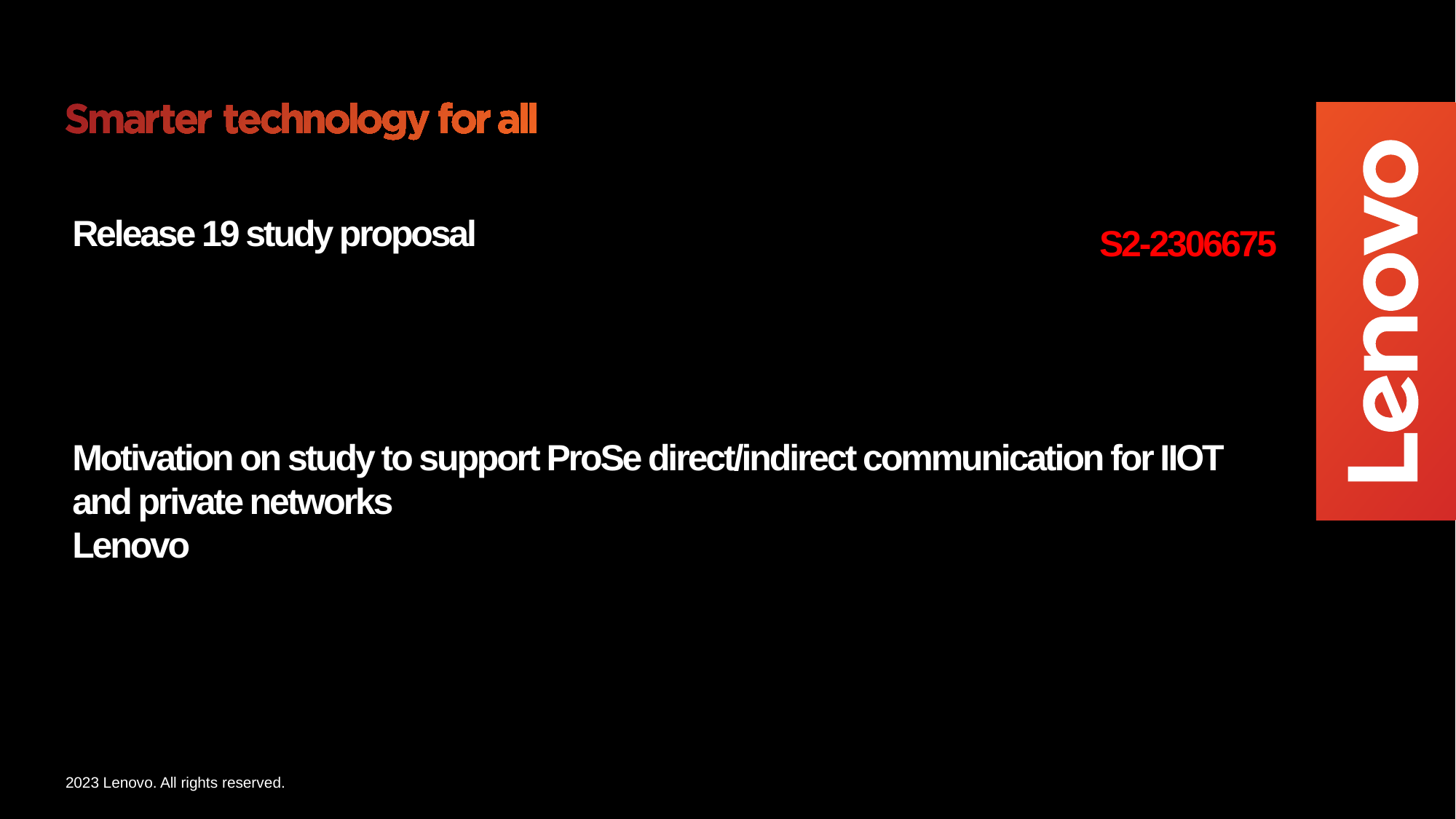

Release 19 study proposal
S2-2306675
# Motivation on study to support ProSe direct/indirect communication for IIOT and private networks Lenovo